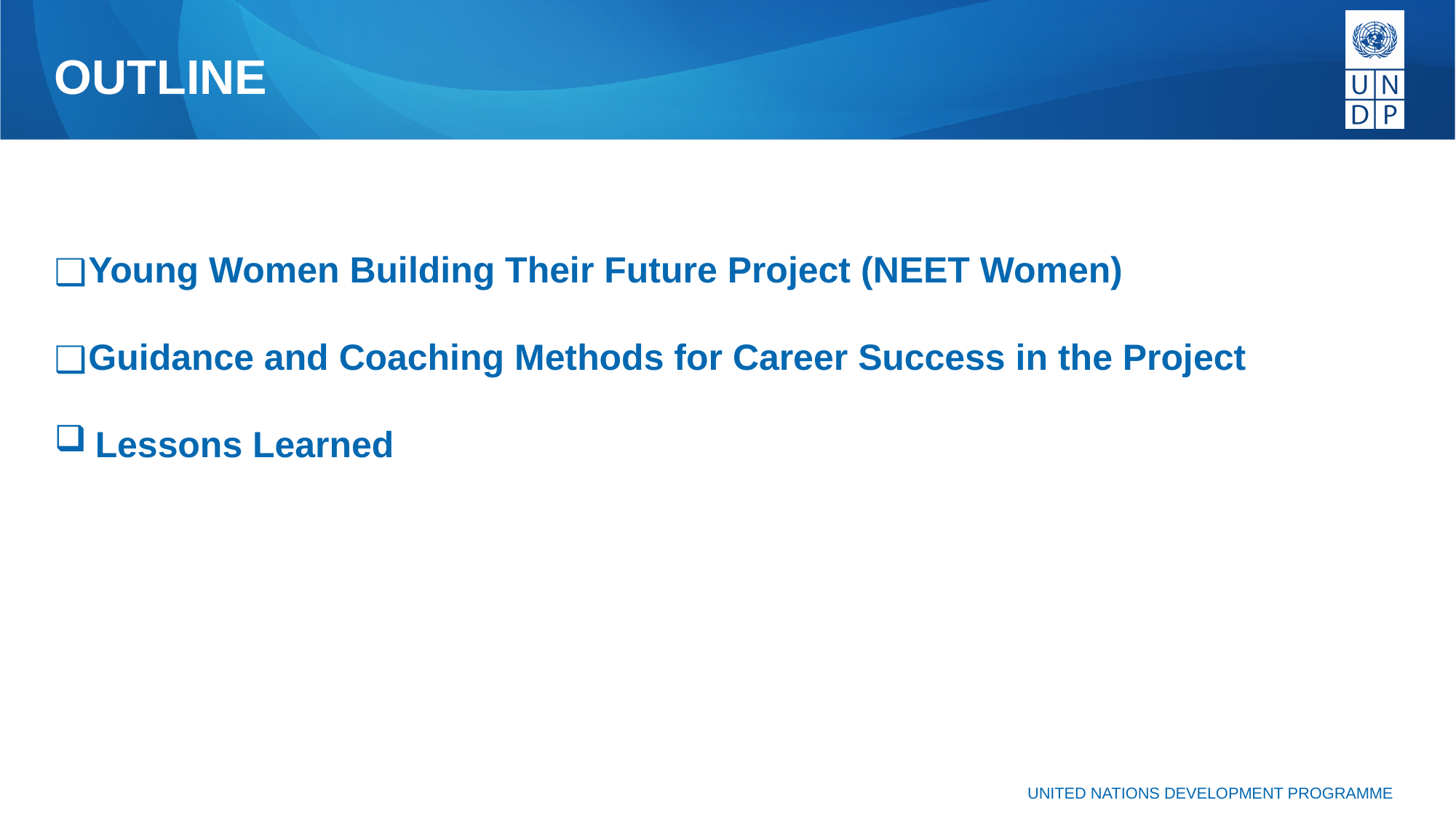

# OUTLINE

Young Women Building Their Future Project (NEET Women)

Guidance and Coaching Methods for Career Success in the Project

Lessons Learned